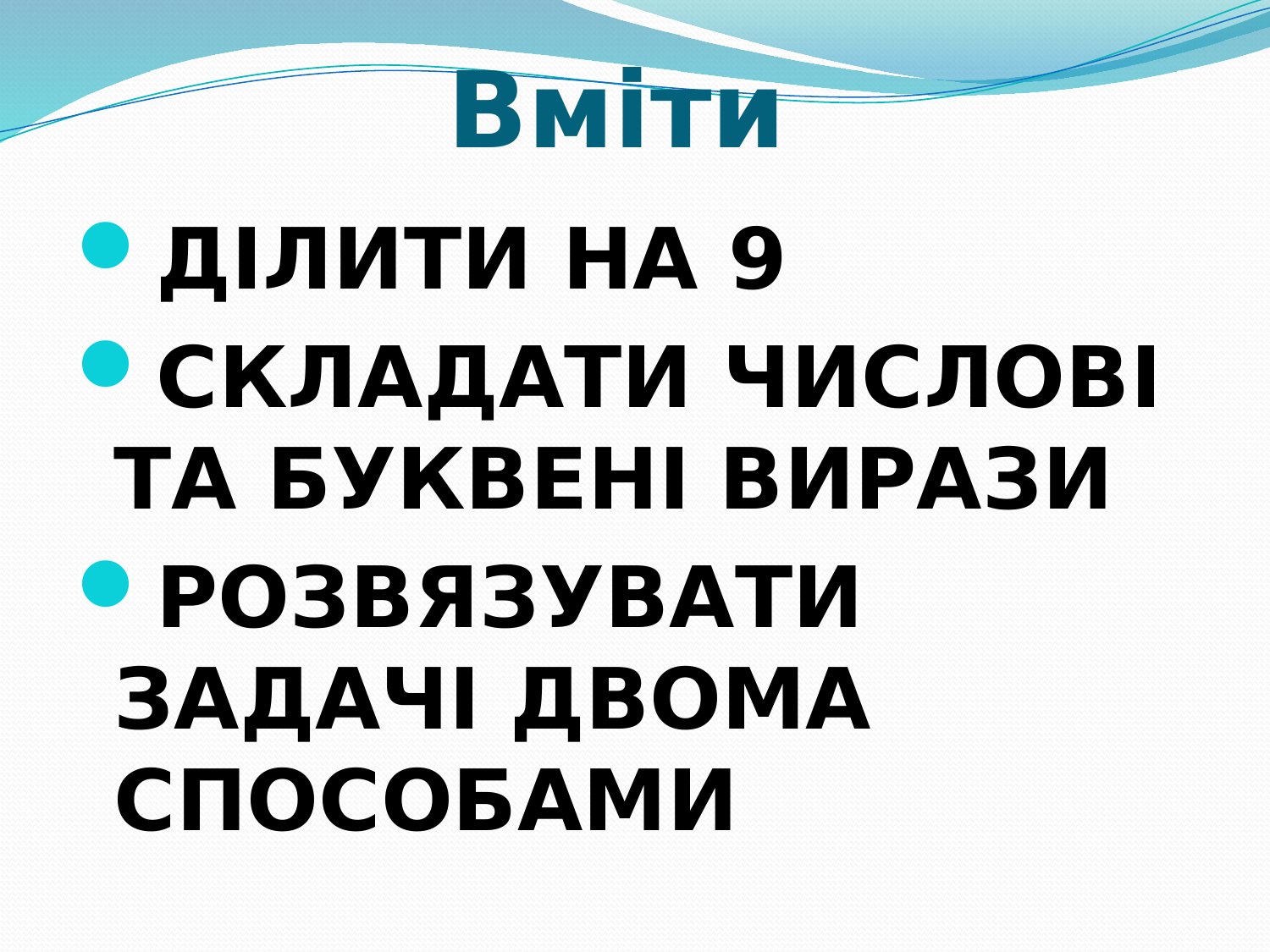

# Вміти
ДІЛИТИ НА 9
СКЛАДАТИ ЧИСЛОВІ ТА БУКВЕНІ ВИРАЗИ
РОЗВЯЗУВАТИ ЗАДАЧІ ДВОМА СПОСОБАМИ